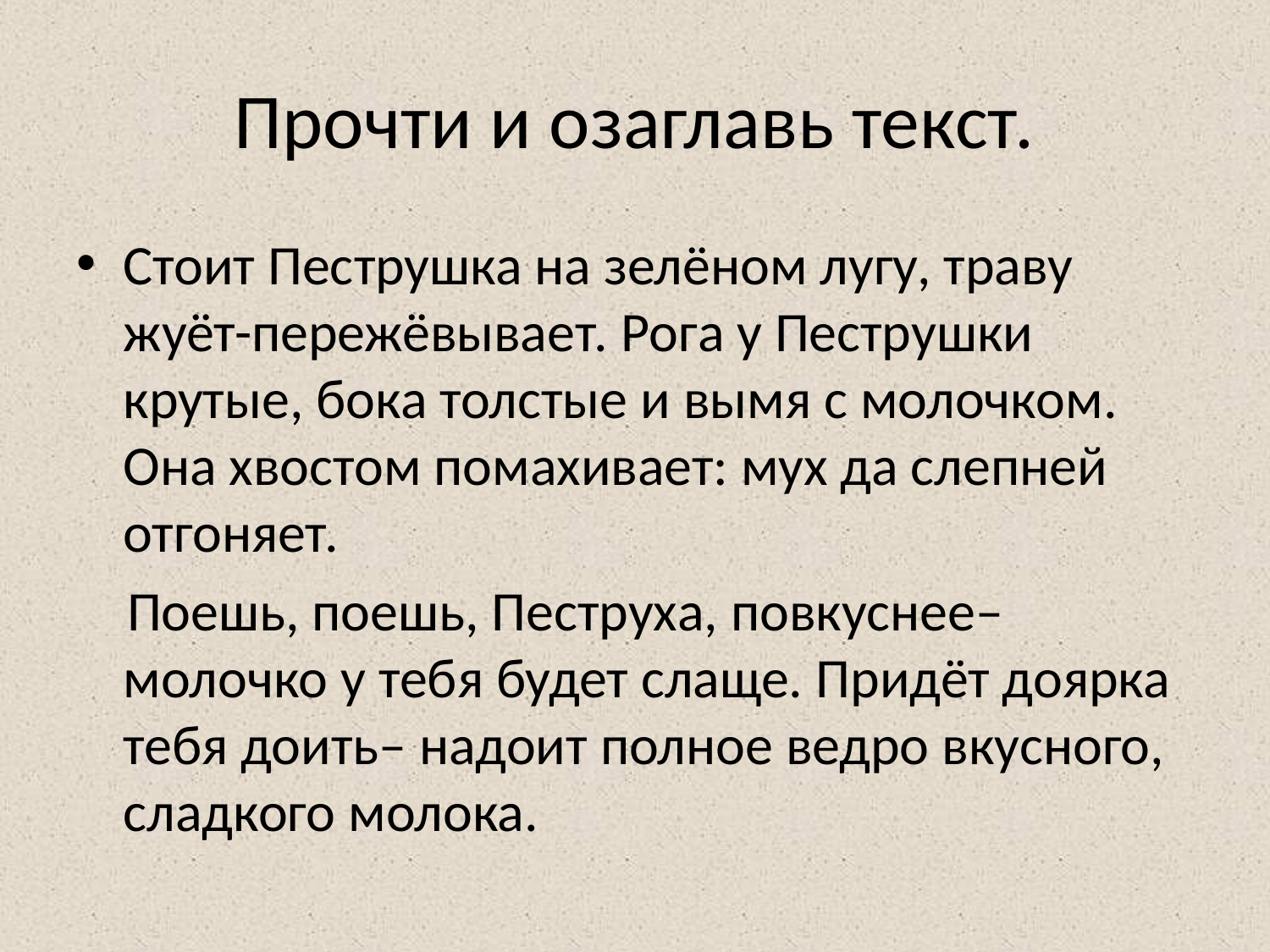

# Прочти и озаглавь текст.
Стоит Пеструшка на зелёном лугу, траву жуёт-пережёвывает. Рога у Пеструшки крутые, бока толстые и вымя с молочком. Она хвостом помахивает: мух да слепней отгоняет.
    Поешь, поешь, Пеструха, повкуснее– молочко у тебя будет слаще. Придёт доярка тебя доить– надоит полное ведро вкусного, сладкого молока.